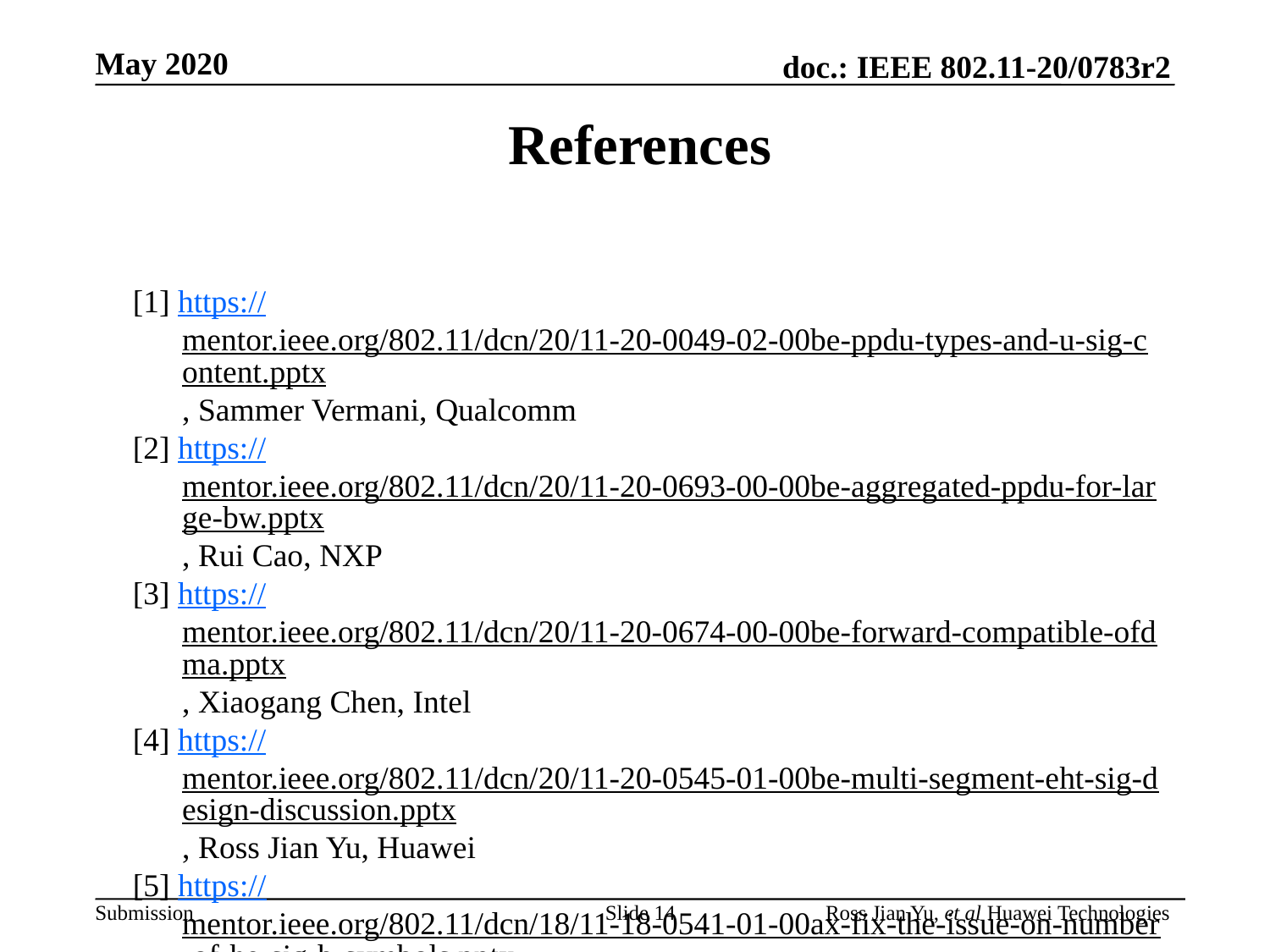

References
[1] https://mentor.ieee.org/802.11/dcn/20/11-20-0049-02-00be-ppdu-types-and-u-sig-content.pptx, Sammer Vermani, Qualcomm
[2] https://mentor.ieee.org/802.11/dcn/20/11-20-0693-00-00be-aggregated-ppdu-for-large-bw.pptx, Rui Cao, NXP
[3] https://mentor.ieee.org/802.11/dcn/20/11-20-0674-00-00be-forward-compatible-ofdma.pptx, Xiaogang Chen, Intel
[4] https://mentor.ieee.org/802.11/dcn/20/11-20-0545-01-00be-multi-segment-eht-sig-design-discussion.pptx, Ross Jian Yu, Huawei
[5] https://mentor.ieee.org/802.11/dcn/18/11-18-0541-01-00ax-fix-the-issue-on-number-of-he-sig-b-symbols.pptx, Ming Gan, Huawei
[6] https://mentor.ieee.org/802.11/dcn/20/11-20-0566-18-00be-compendium-of-straw-polls-and-potential-changes-to-the-specification-framework-document.docx, Edward Au, Huawei

Slide 14